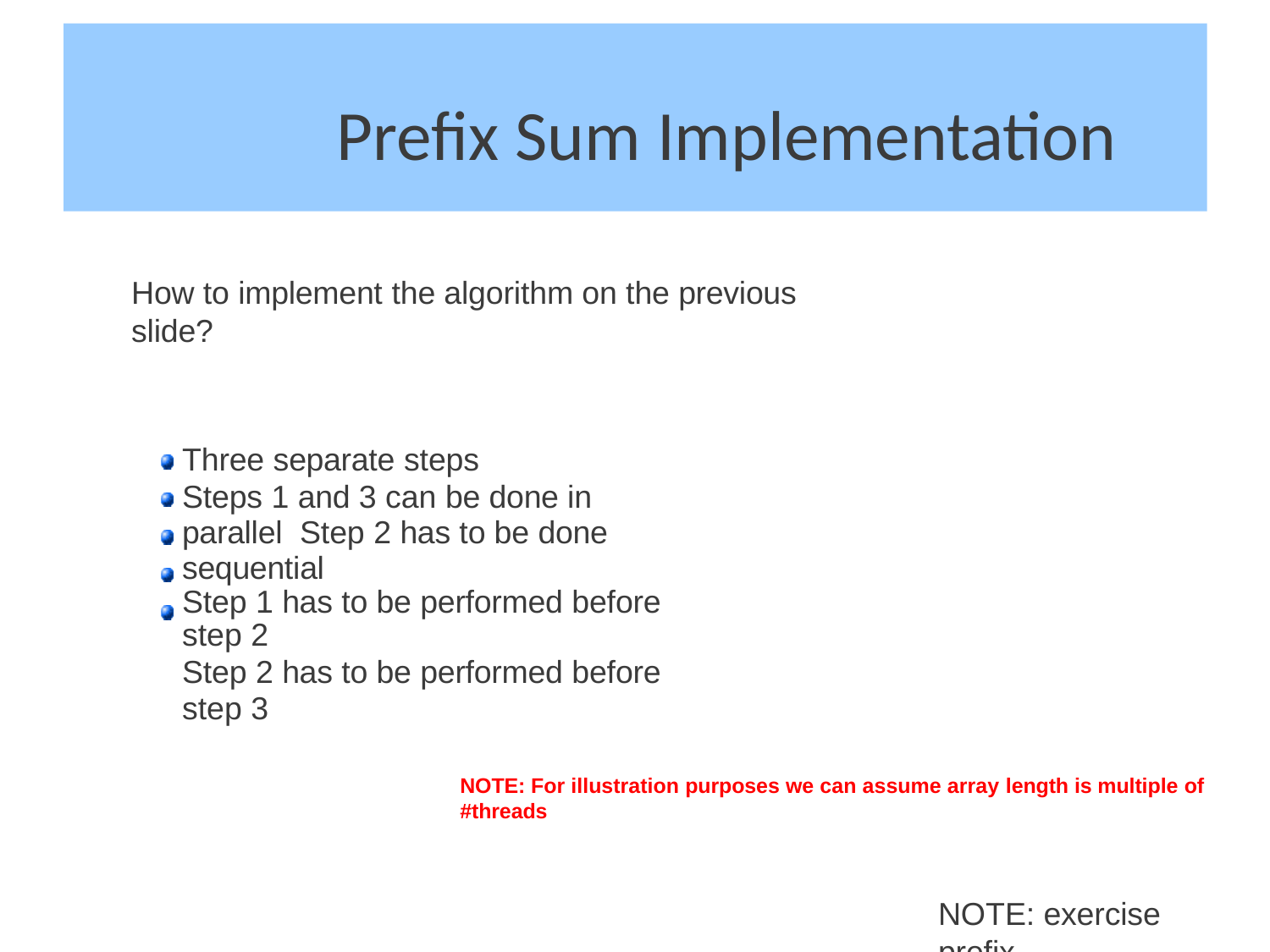

# Prefix Sum Implementation
How to implement the algorithm on the previous slide?
Three separate steps
Steps 1 and 3 can be done in parallel  Step 2 has to be done sequential
Step 1 has to be performed before step 2
Step 2 has to be performed before step 3

NOTE: For illustration purposes we can assume array length is multiple of #threads
NOTE: exercise prefix